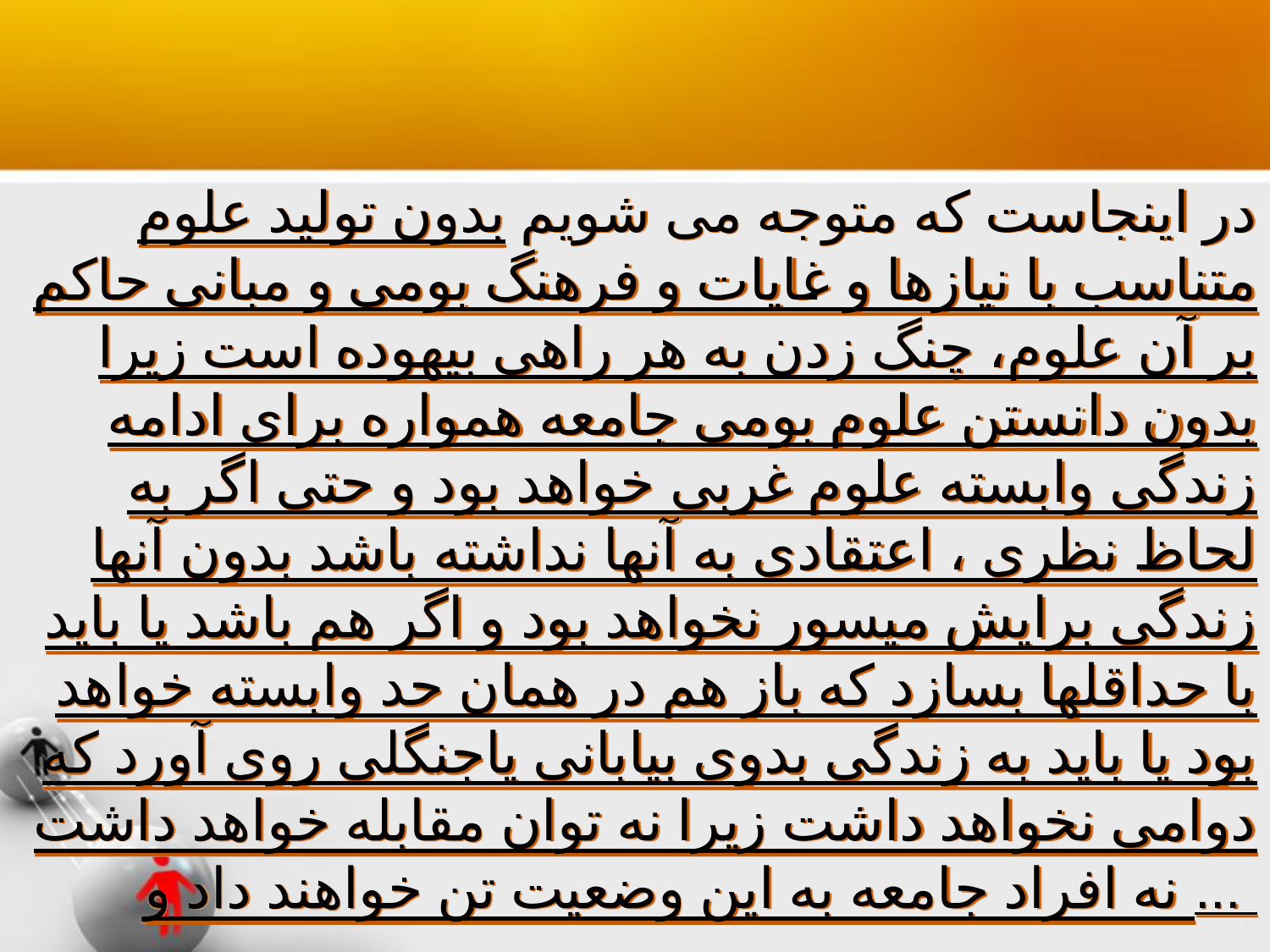

# در اینجاست که متوجه می شویم بدون تولید علوم متناسب با نیازها و غایات و فرهنگ بومی و مبانی حاکم بر آن علوم، چنگ زدن به هر راهی بیهوده است زیرا بدون دانستن علوم بومی جامعه همواره برای ادامه زندگی وابسته علوم غربی خواهد بود و حتی اگر به لحاظ نظری ، اعتقادی به آنها نداشته باشد بدون آنها زندگی برایش میسور نخواهد بود و اگر هم باشد یا باید با حداقلها بسازد که باز هم در همان حد وابسته خواهد بود یا باید به زندگی بدوی بیابانی یاجنگلی روی آورد که دوامی نخواهد داشت زیرا نه توان مقابله خواهد داشت نه افراد جامعه به این وضعیت تن خواهند داد و ...